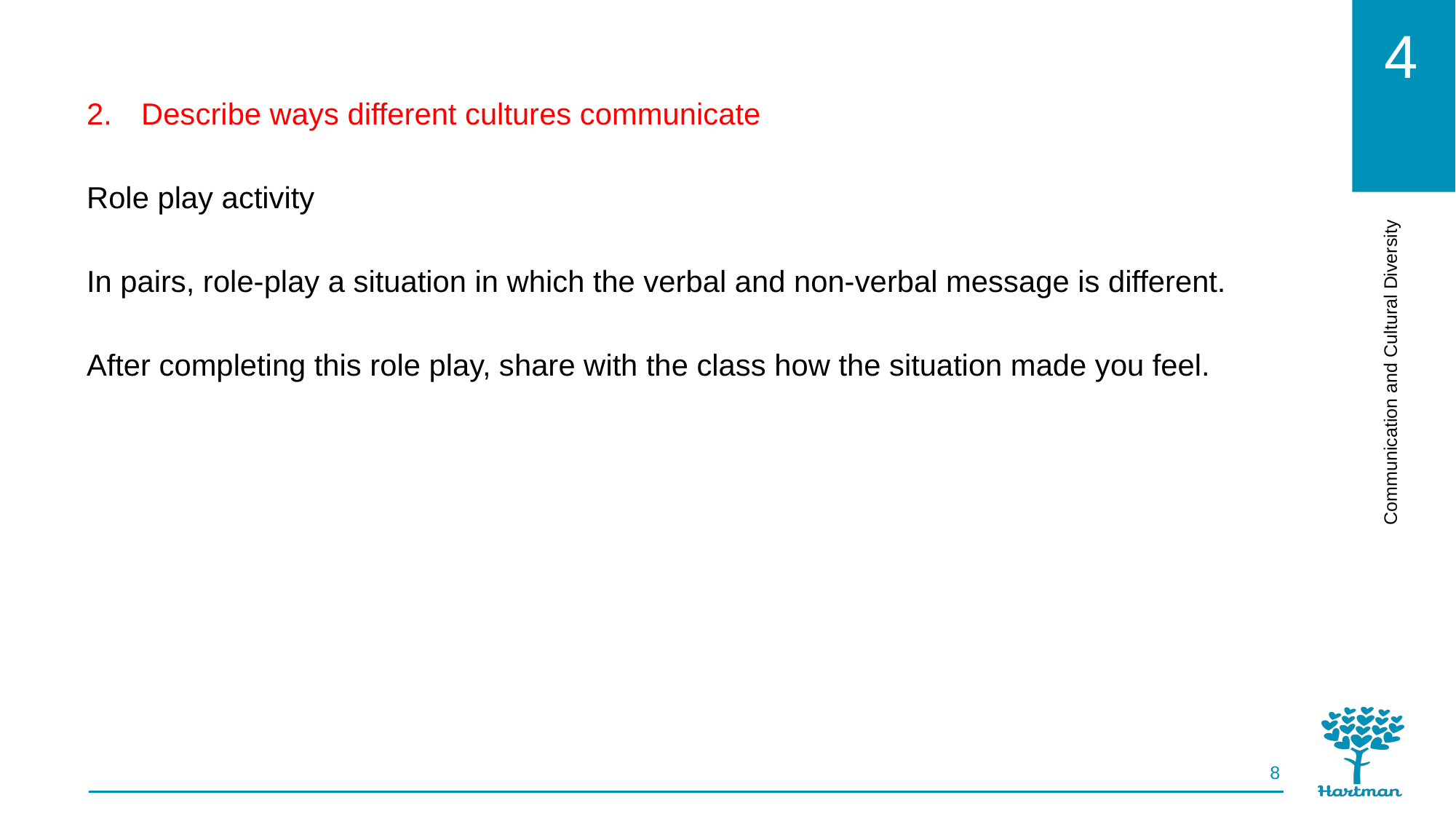

Describe ways different cultures communicate

Role play activity

In pairs, role-play a situation in which the verbal and non-verbal message is different.

After completing this role play, share with the class how the situation made you feel.

8